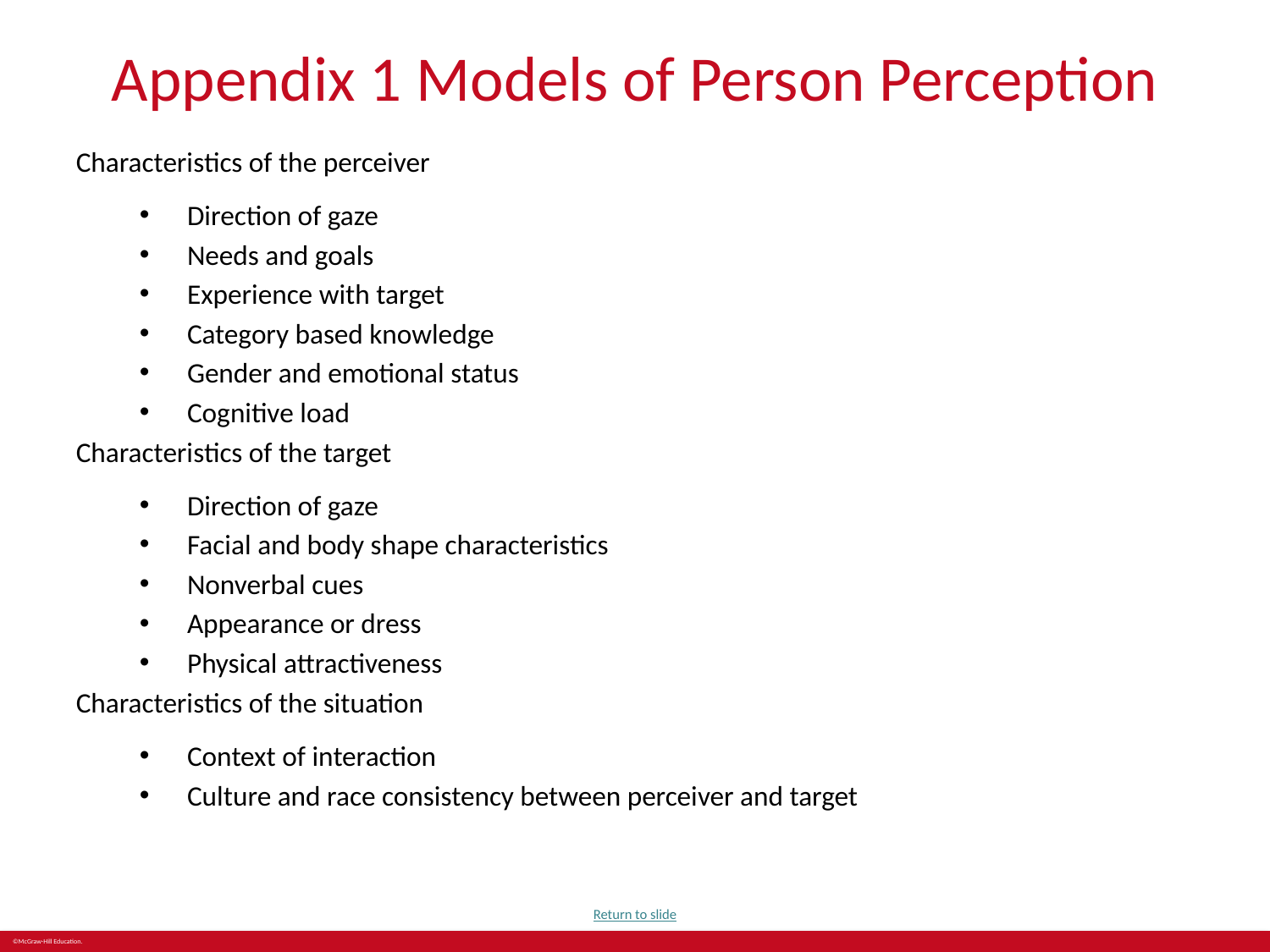

# Appendix 1 Models of Person Perception
Characteristics of the perceiver
Direction of gaze
Needs and goals
Experience with target
Category based knowledge
Gender and emotional status
Cognitive load
Characteristics of the target
Direction of gaze
Facial and body shape characteristics
Nonverbal cues
Appearance or dress
Physical attractiveness
Characteristics of the situation
Context of interaction
Culture and race consistency between perceiver and target
Return to slide